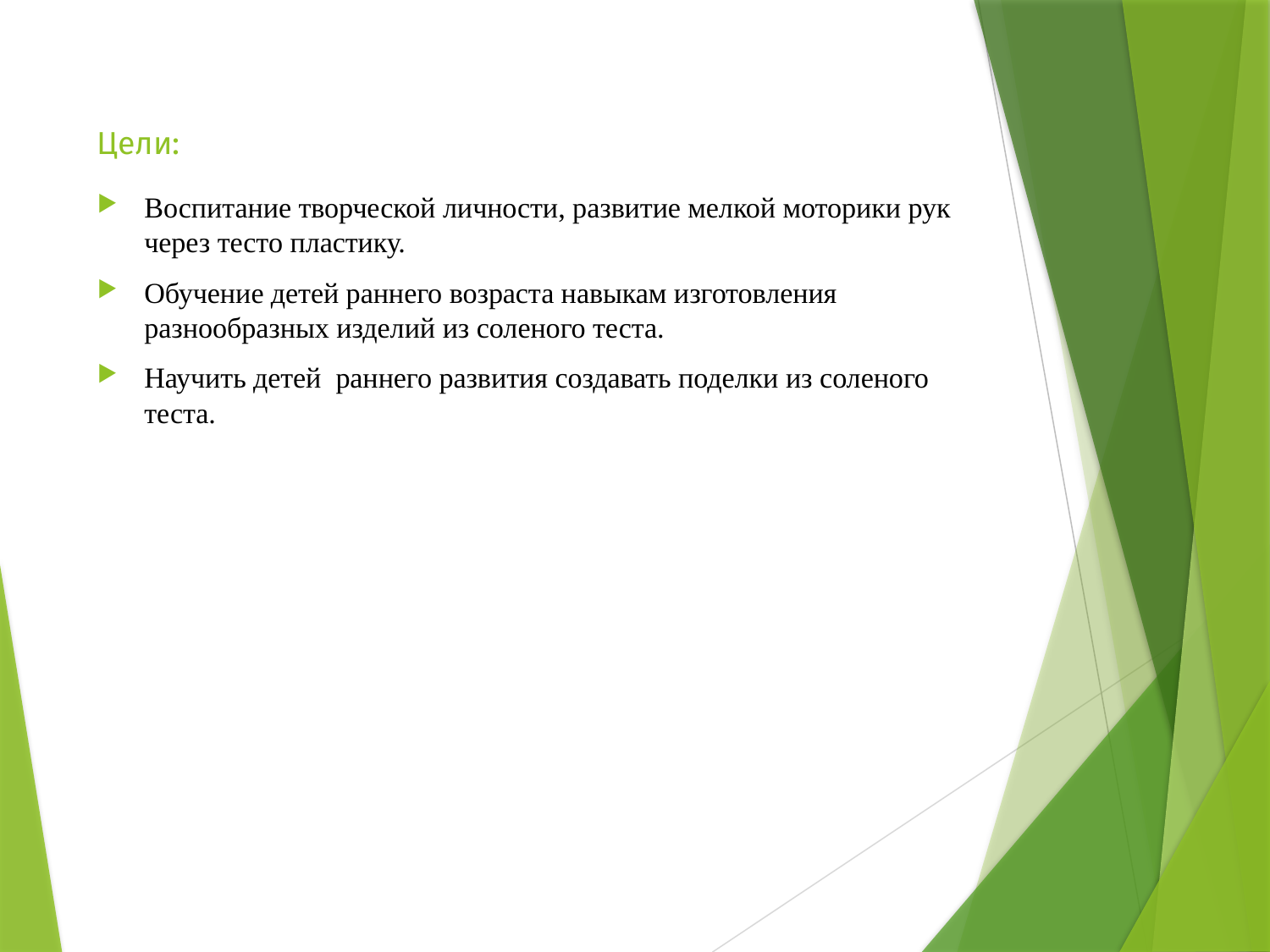

# Цели:

Воспитание творческой личности, развитие мелкой моторики рук через тесто пластику.
Обучение детей раннего возраста навыкам изготовления разнообразных изделий из соленого теста.
Научить детей  раннего развития создавать поделки из соленого теста.